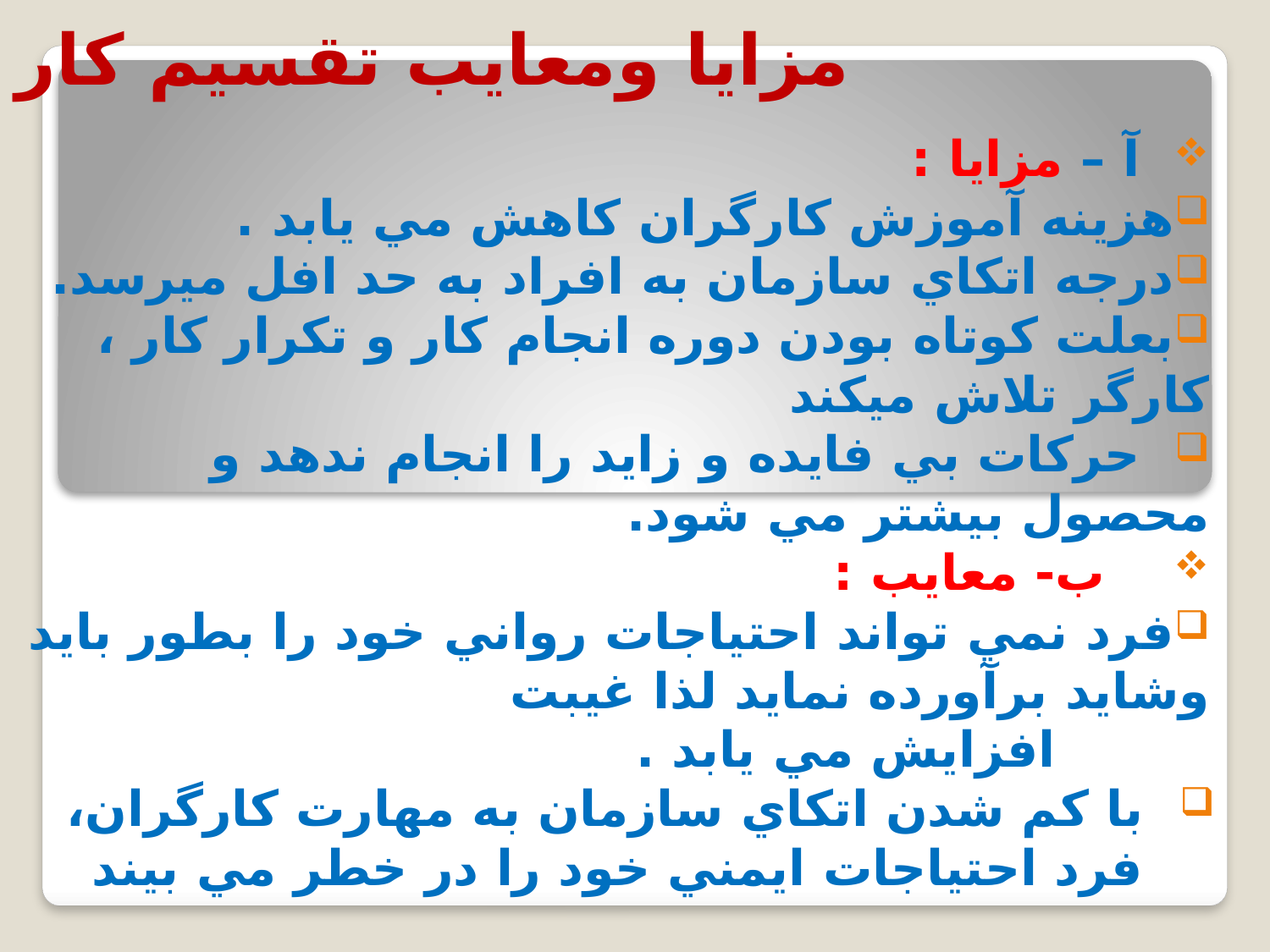

# مزايا ومعايب تقسيم كار
  آ – مزايا :
هزينه آموزش كارگران كاهش مي يابد .
درجه اتكاي سازمان به افراد به حد افل ميرسد.
بعلت كوتاه بودن دوره انجام كار و تكرار كار ، كارگر تلاش ميكند
  حركات بي فايده و زايد را انجام ندهد و محصول بيشتر مي شود.
    ب- معايب :
فرد نمي تواند احتياجات رواني خود را بطور بايد وشايد برآورده نمايد لذا غيبت
         افزايش مي يابد .
با كم شدن اتكاي سازمان به مهارت كارگران، فرد احتياجات ايمني خود را در خطر مي بيند